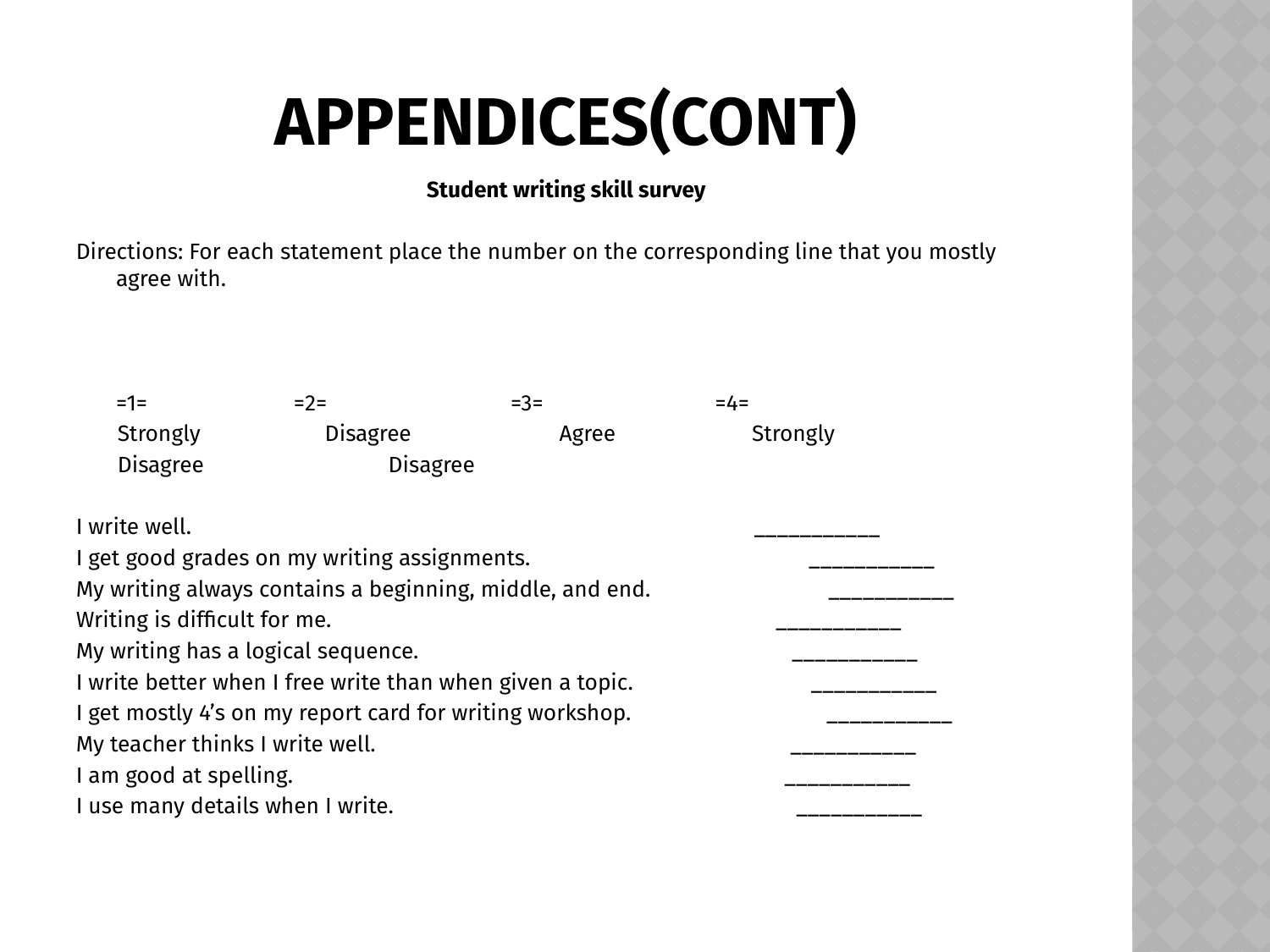

# Appendices(cont)
Student writing skill survey

Directions: For each statement place the number on the corresponding line that you mostly agree with.

	=1=	                     =2=                               =3=                             =4=
       Strongly                     Disagree                         Agree                       Strongly
       Disagree				                            Disagree

I write well.                                                                                               ___________
I get good grades on my writing assignments.                                               ___________
My writing always contains a beginning, middle, and end.                              ___________
Writing is difficult for me.                                                                           ___________
My writing has a logical sequence.                                                               ___________
I write better when I free write than when given a topic.                              ___________
I get mostly 4’s on my report card for writing workshop.                                 ___________
My teacher thinks I write well.                                                                      ___________
I am good at spelling.                                                                                   ___________
I use many details when I write.                                                                    ___________